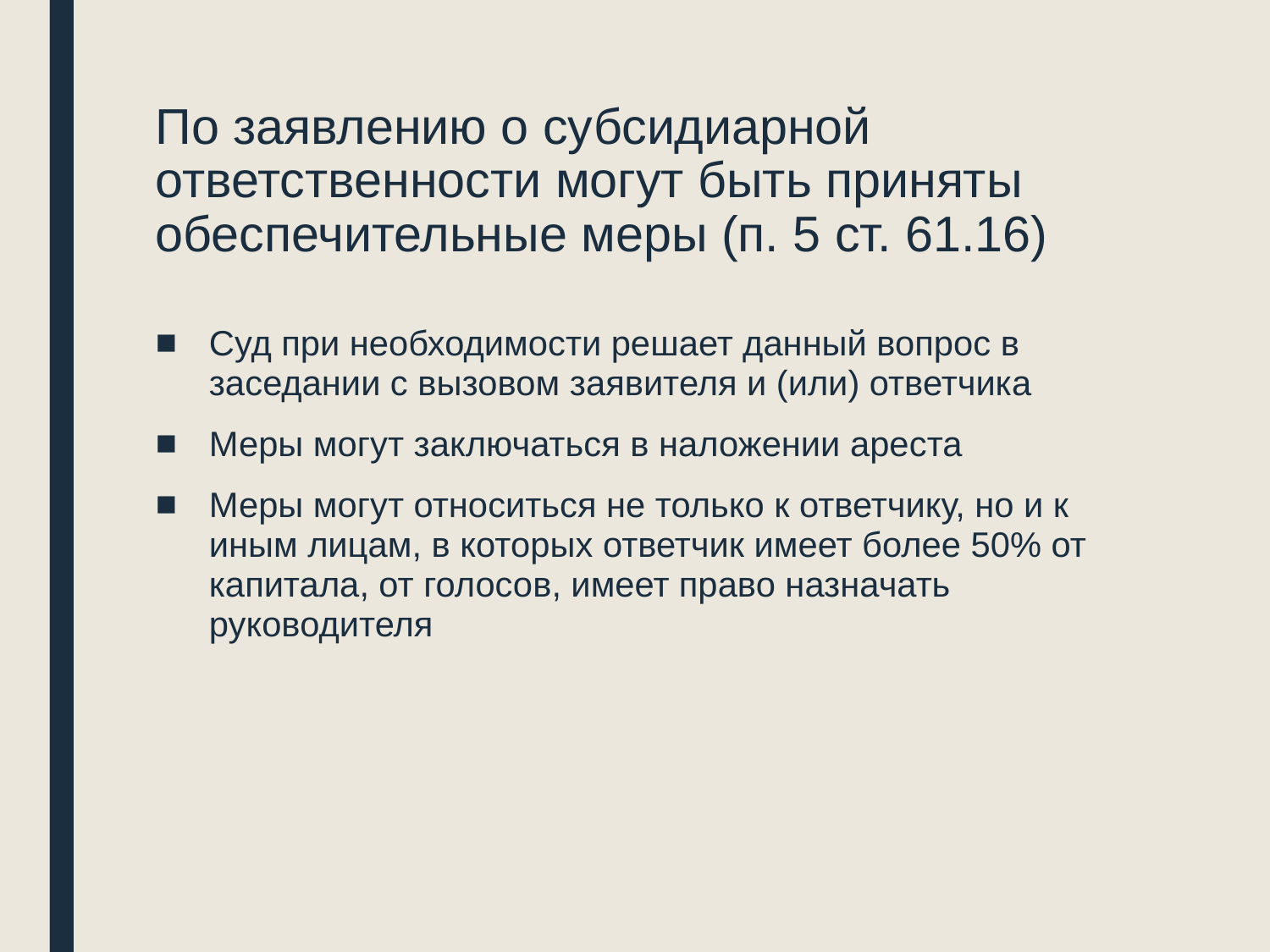

# По заявлению о субсидиарной ответственности могут быть приняты обеспечительные меры (п. 5 ст. 61.16)
Суд при необходимости решает данный вопрос в заседании с вызовом заявителя и (или) ответчика
Меры могут заключаться в наложении ареста
Меры могут относиться не только к ответчику, но и к иным лицам, в которых ответчик имеет более 50% от капитала, от голосов, имеет право назначать руководителя